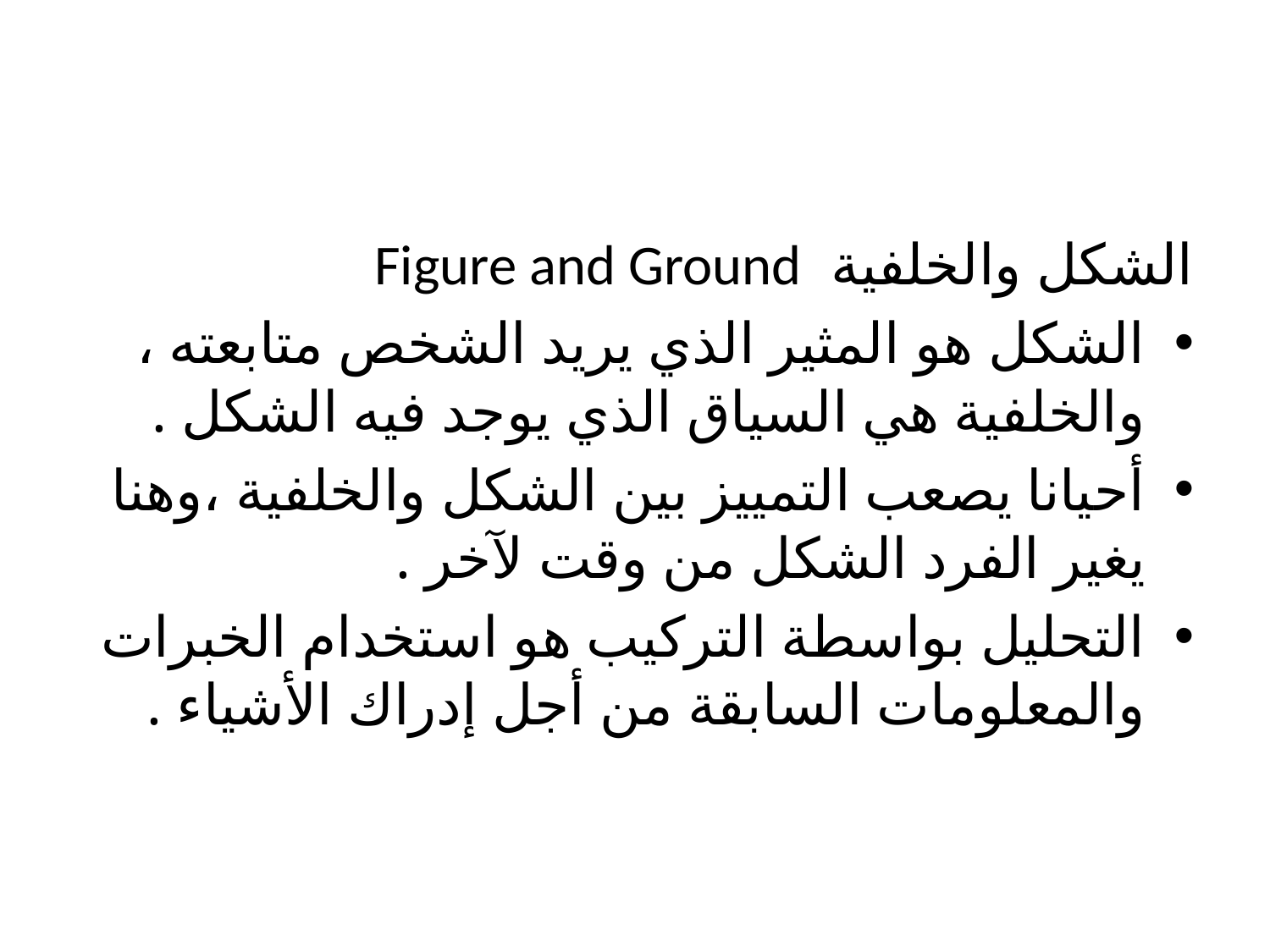

#
الشكل والخلفية  Figure and Ground
الشكل هو المثير الذي يريد الشخص متابعته ، والخلفية هي السياق الذي يوجد فيه الشكل .
أحيانا يصعب التمييز بين الشكل والخلفية ،وهنا يغير الفرد الشكل من وقت لآخر .
التحليل بواسطة التركيب هو استخدام الخبرات والمعلومات السابقة من أجل إدراك الأشياء .